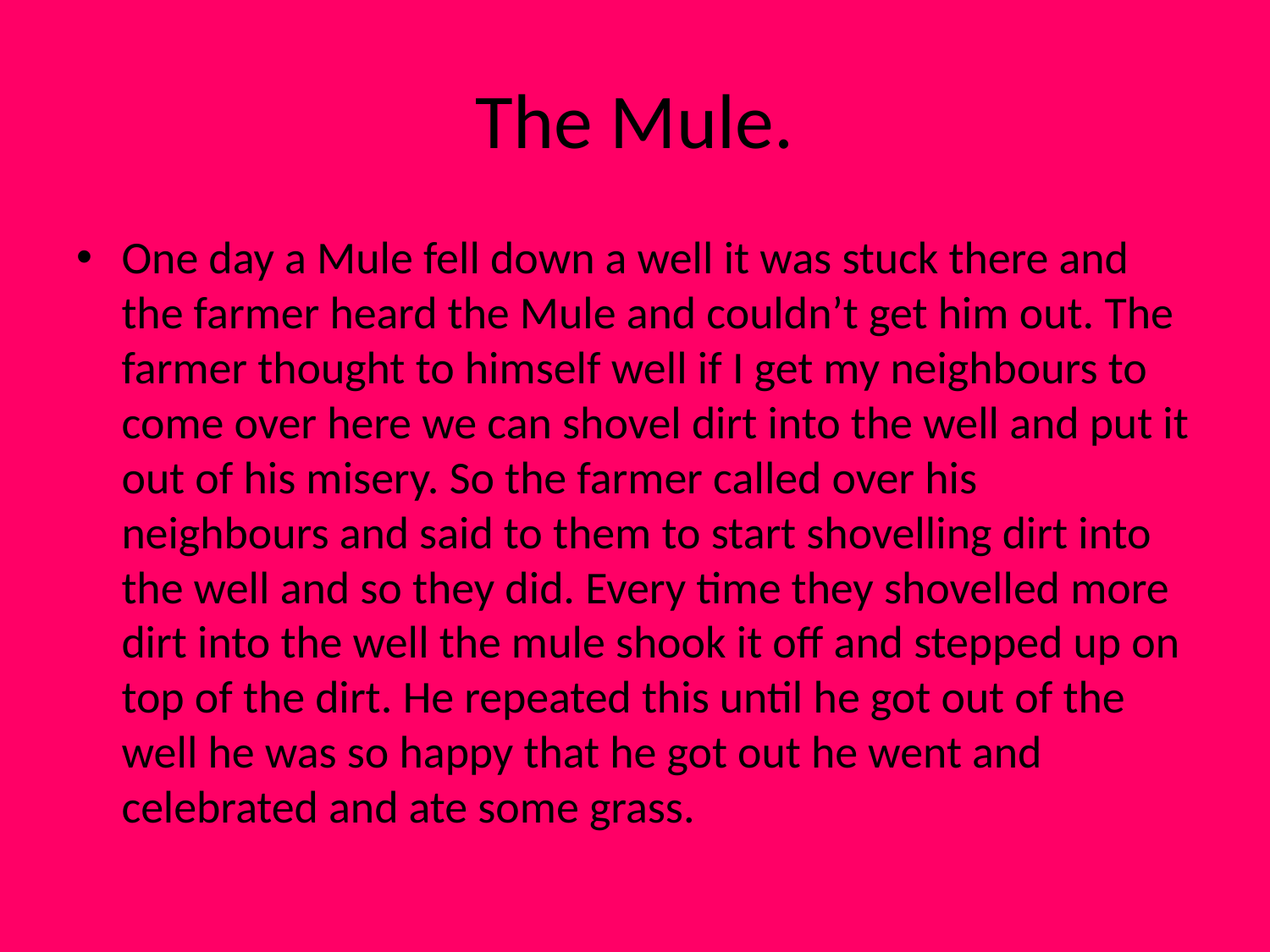

# The Mule.
One day a Mule fell down a well it was stuck there and the farmer heard the Mule and couldn’t get him out. The farmer thought to himself well if I get my neighbours to come over here we can shovel dirt into the well and put it out of his misery. So the farmer called over his neighbours and said to them to start shovelling dirt into the well and so they did. Every time they shovelled more dirt into the well the mule shook it off and stepped up on top of the dirt. He repeated this until he got out of the well he was so happy that he got out he went and celebrated and ate some grass.